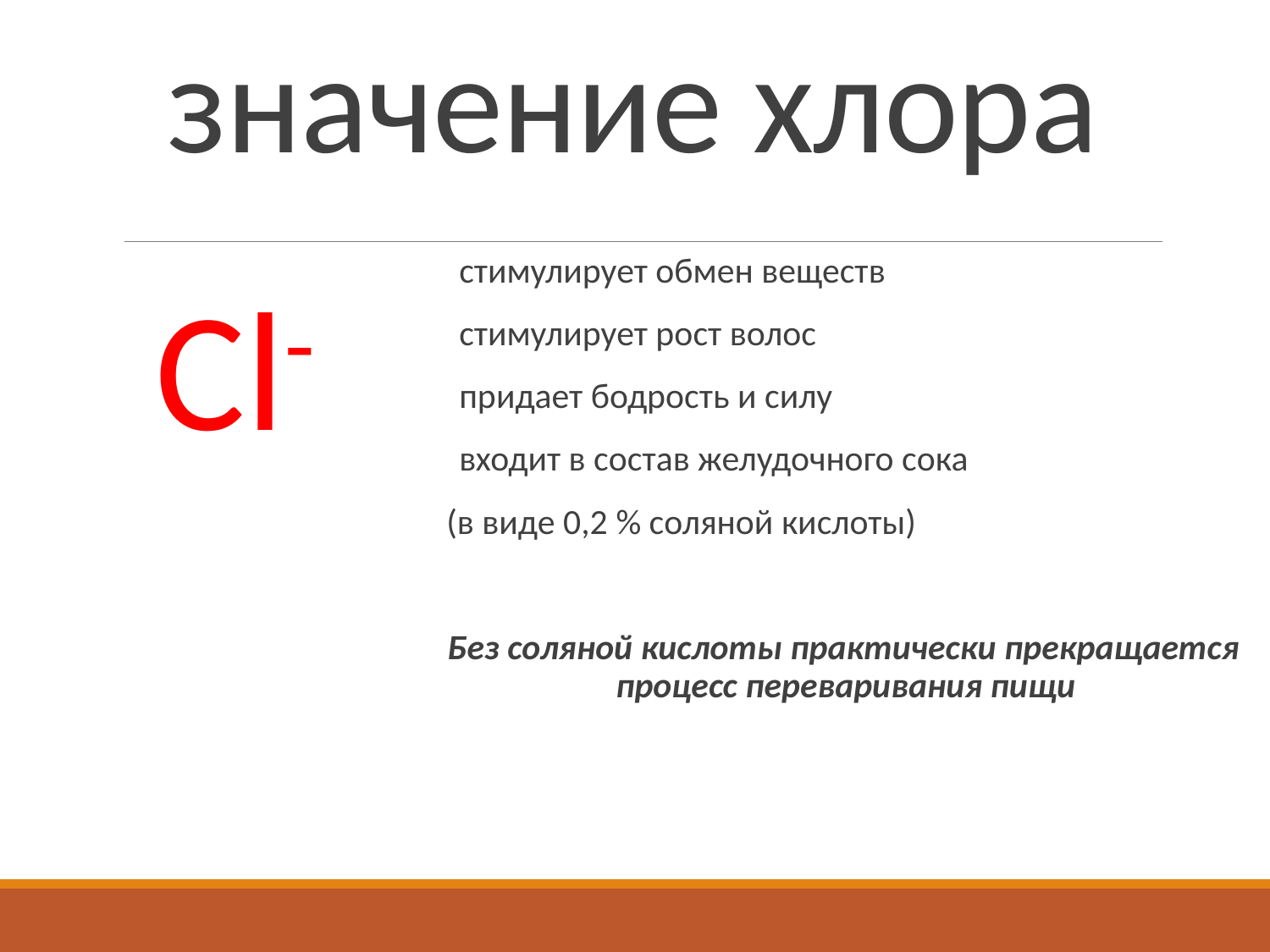

# значение хлора
стимулирует обмен веществ
стимулирует рост волос
придает бодрость и силу
входит в состав желудочного сока
(в виде 0,2 % соляной кислоты)

Без соляной кислоты практически прекращается процесс переваривания пищи
Cl-